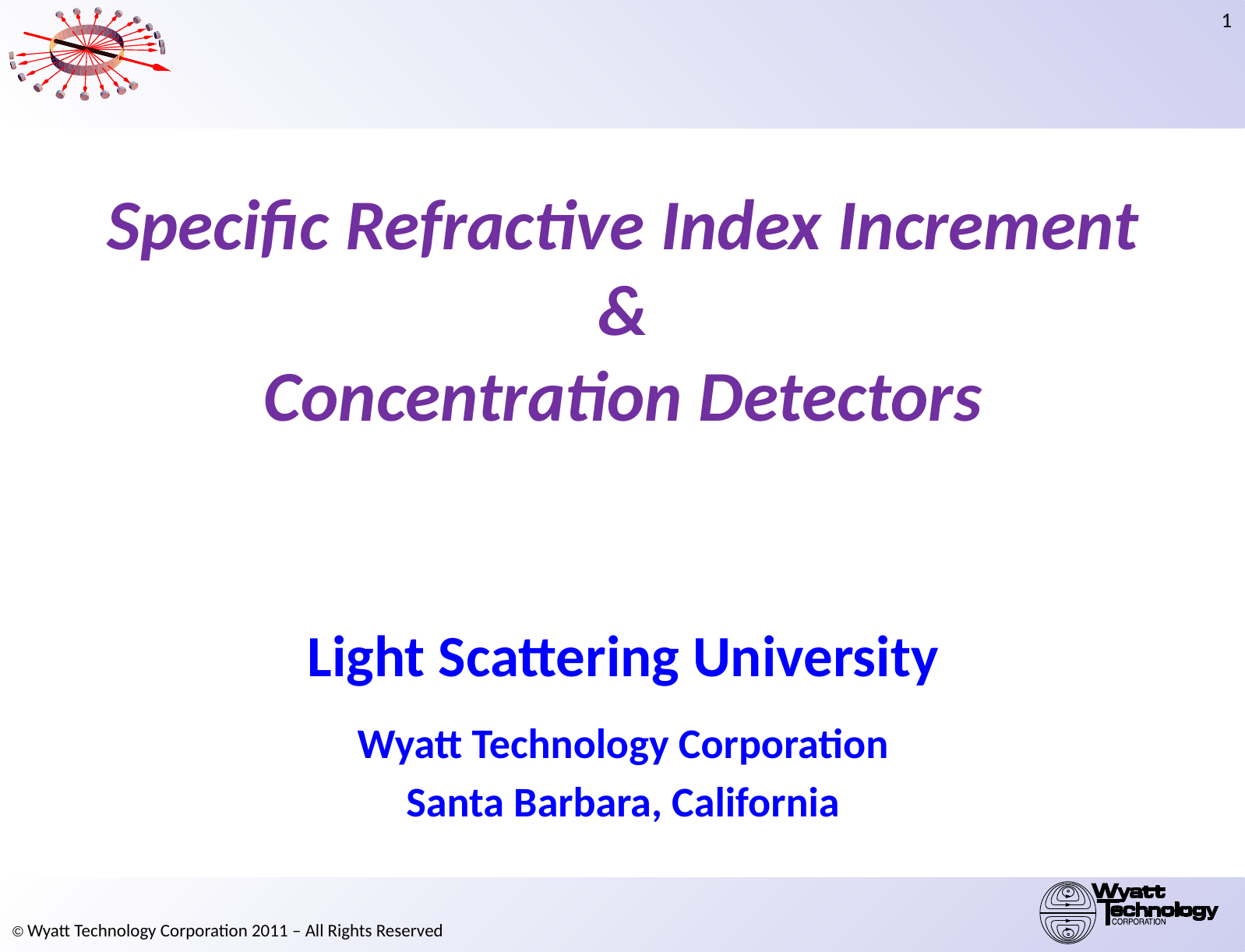

#
Specific Refractive Index Increment
&
Concentration Detectors

Light Scattering University
Wyatt Technology Corporation
Santa Barbara, California